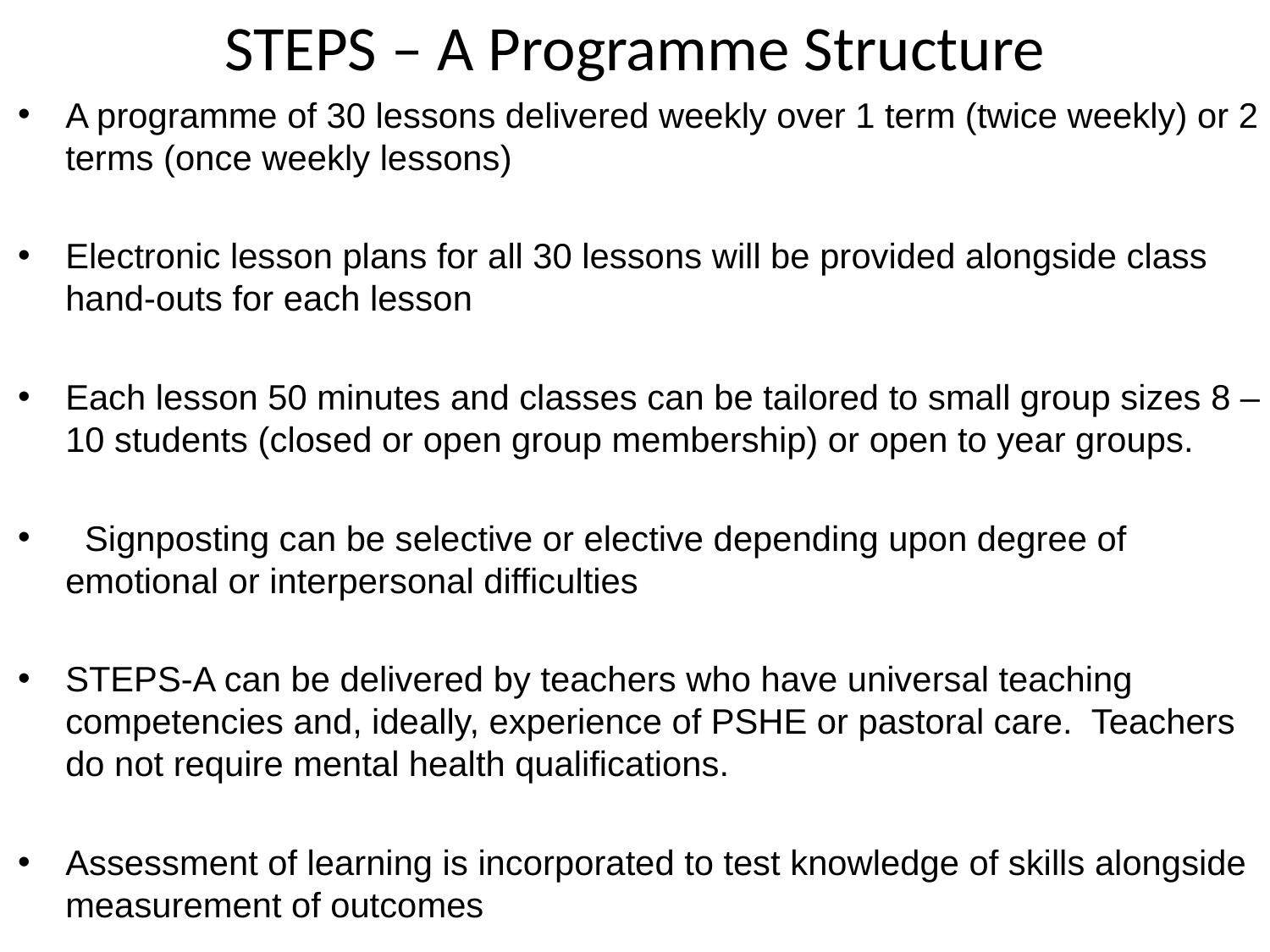

# STEPS – A Programme Structure
A programme of 30 lessons delivered weekly over 1 term (twice weekly) or 2 terms (once weekly lessons)

Electronic lesson plans for all 30 lessons will be provided alongside class hand-outs for each lesson

Each lesson 50 minutes and classes can be tailored to small group sizes 8 – 10 students (closed or open group membership) or open to year groups.

  Signposting can be selective or elective depending upon degree of emotional or interpersonal difficulties

STEPS-A can be delivered by teachers who have universal teaching competencies and, ideally, experience of PSHE or pastoral care.  Teachers do not require mental health qualifications.

Assessment of learning is incorporated to test knowledge of skills alongside measurement of outcomes